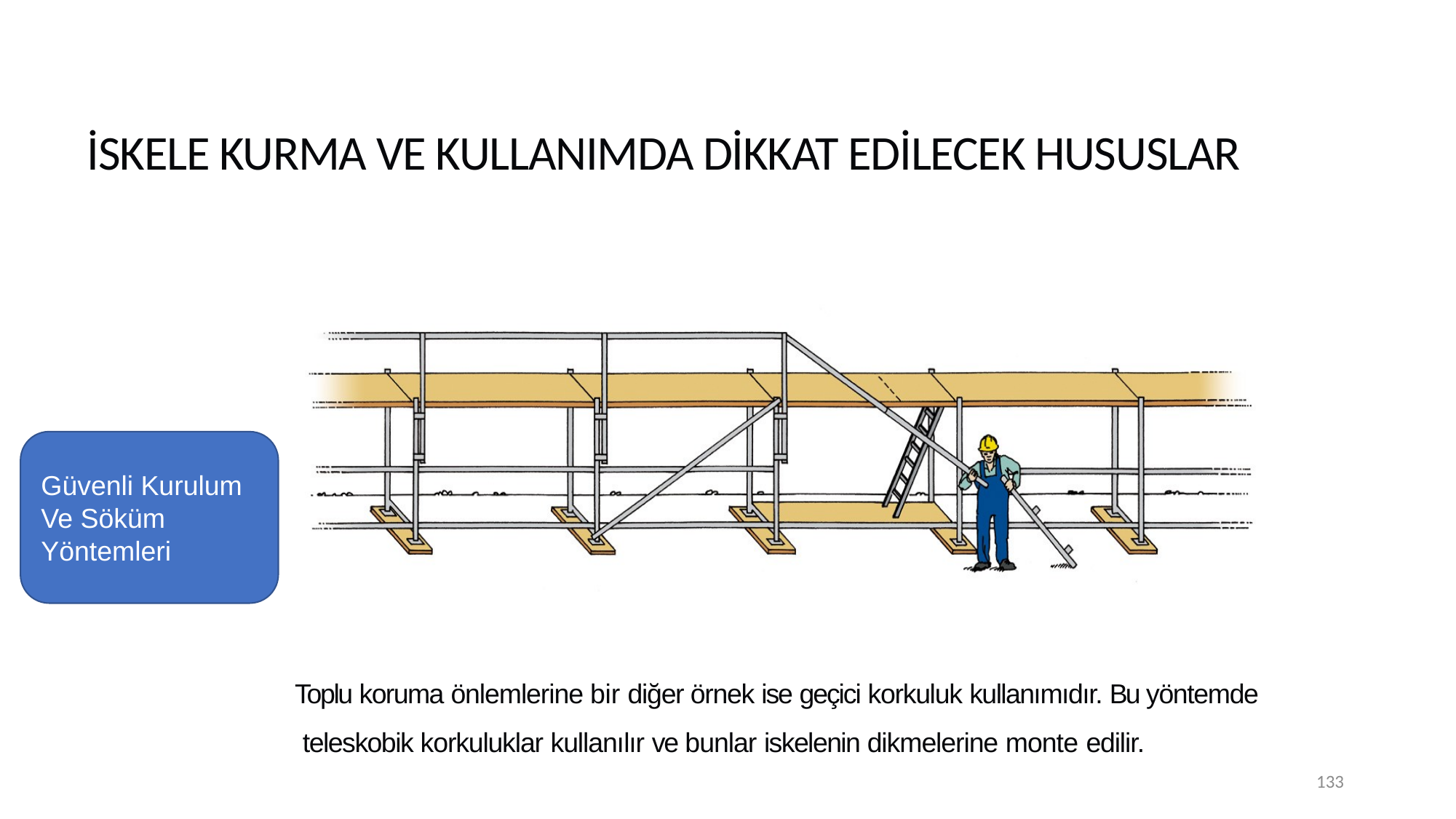

İSKELE KURMA VE KULLANIMDA DİKKAT EDİLECEK HUSUSLAR

Güvenli Kurulum Ve Söküm Yöntemleri
Toplu koruma önlemlerine bir diğer örnek ise geçici korkuluk kullanımıdır. Bu yöntemde  teleskobik korkuluklar kullanılır ve bunlar iskelenin dikmelerine monte edilir.
133